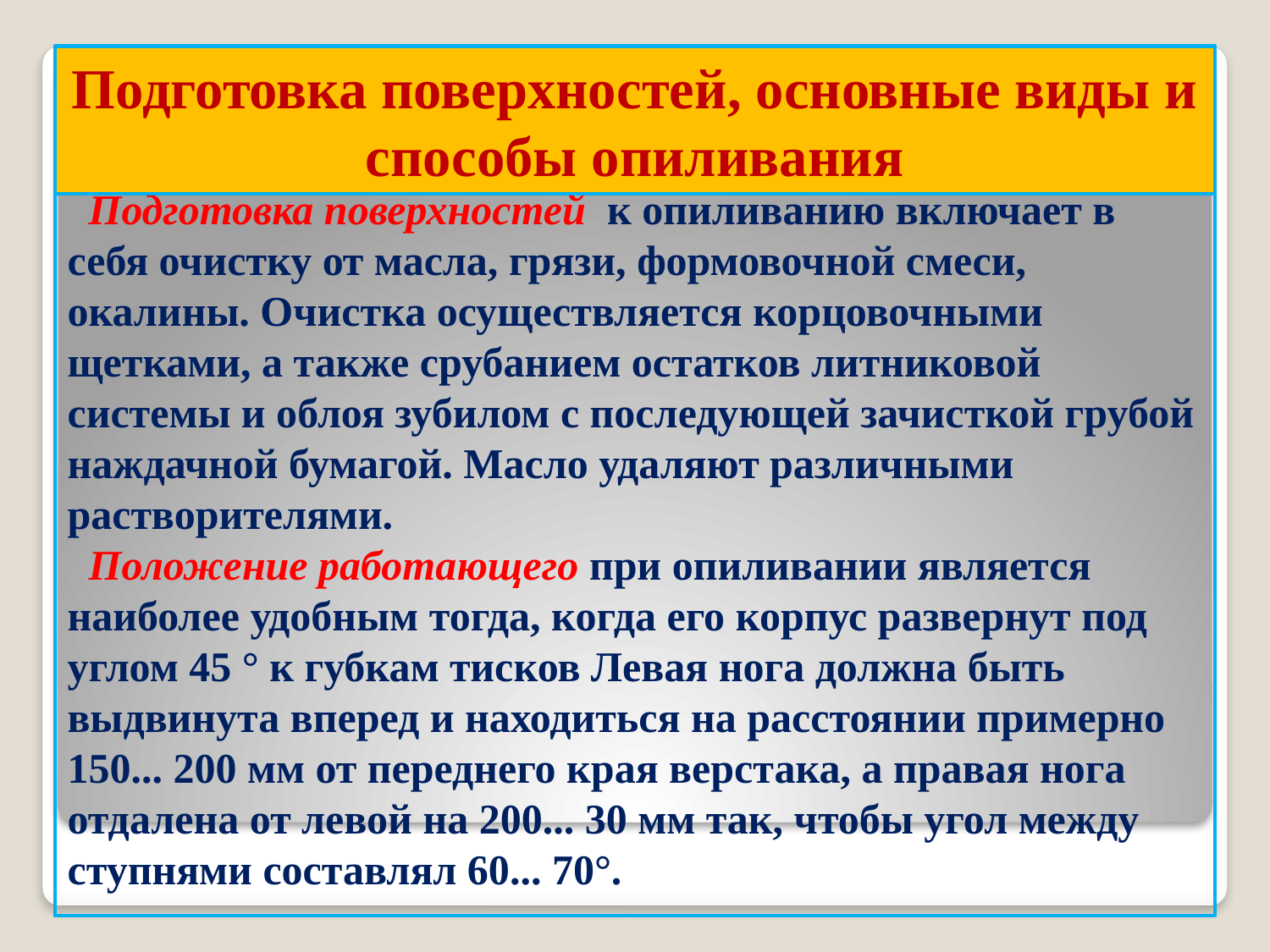

Подготовка поверхностей, основные виды и способы опиливания
  Подготовка поверхностей  к опиливанию включает в себя очистку от масла, грязи, формовочной смеси, окалины. Очистка осуществляется корцовочными щетками, а также срубанием остатков литниковой системы и облоя зубилом с последующей зачисткой грубой наждачной бумагой. Масло удаляют различными растворителями.
  Положение работающего при опиливании является наиболее удобным тогда, когда его корпус развернут под углом 45 ° к губкам тисков Левая нога должна быть выдвинута вперед и находиться на расстоянии примерно 150... 200 мм от переднего края верстака, а правая нога отдалена от левой на 200... 30 мм так, что­бы угол между ступнями составлял 60... 70°.

#